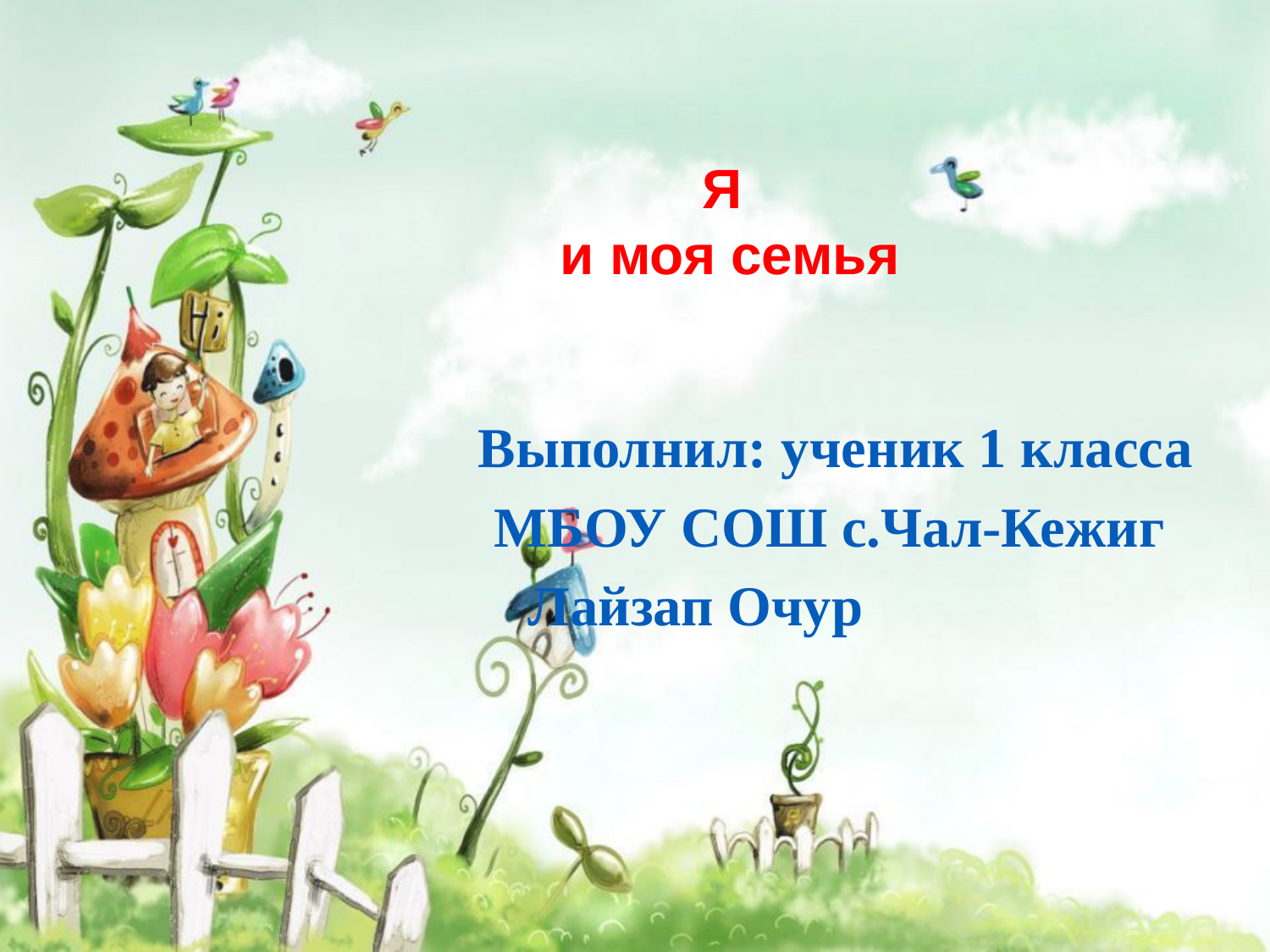

# Я и моя семья

 Выполнил: ученик 1 класса
                        МБОУ СОШ с.Чал-Кежиг
                        Лайзап Очур